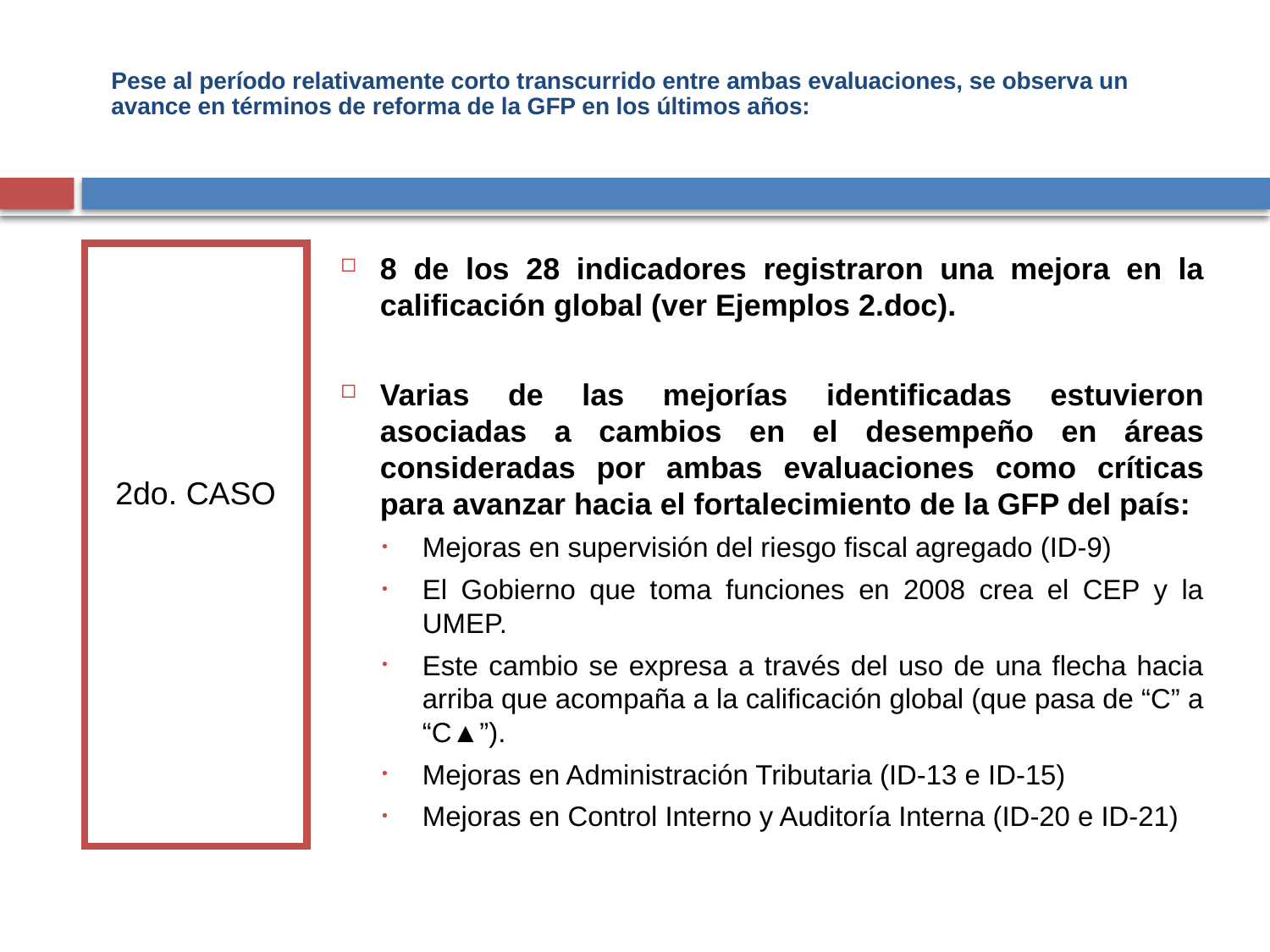

# Pese al período relativamente corto transcurrido entre ambas evaluaciones, se observa un avance en términos de reforma de la GFP en los últimos años:

2do. CASO
8 de los 28 indicadores registraron una mejora en la calificación global (ver Ejemplos 2.doc).

Varias de las mejorías identificadas estuvieron asociadas a cambios en el desempeño en áreas consideradas por ambas evaluaciones como críticas para avanzar hacia el fortalecimiento de la GFP del país:
Mejoras en supervisión del riesgo fiscal agregado (ID-9)
El Gobierno que toma funciones en 2008 crea el CEP y la UMEP.
Este cambio se expresa a través del uso de una flecha hacia arriba que acompaña a la calificación global (que pasa de “C” a “C▲”).
Mejoras en Administración Tributaria (ID-13 e ID-15)
Mejoras en Control Interno y Auditoría Interna (ID-20 e ID-21)